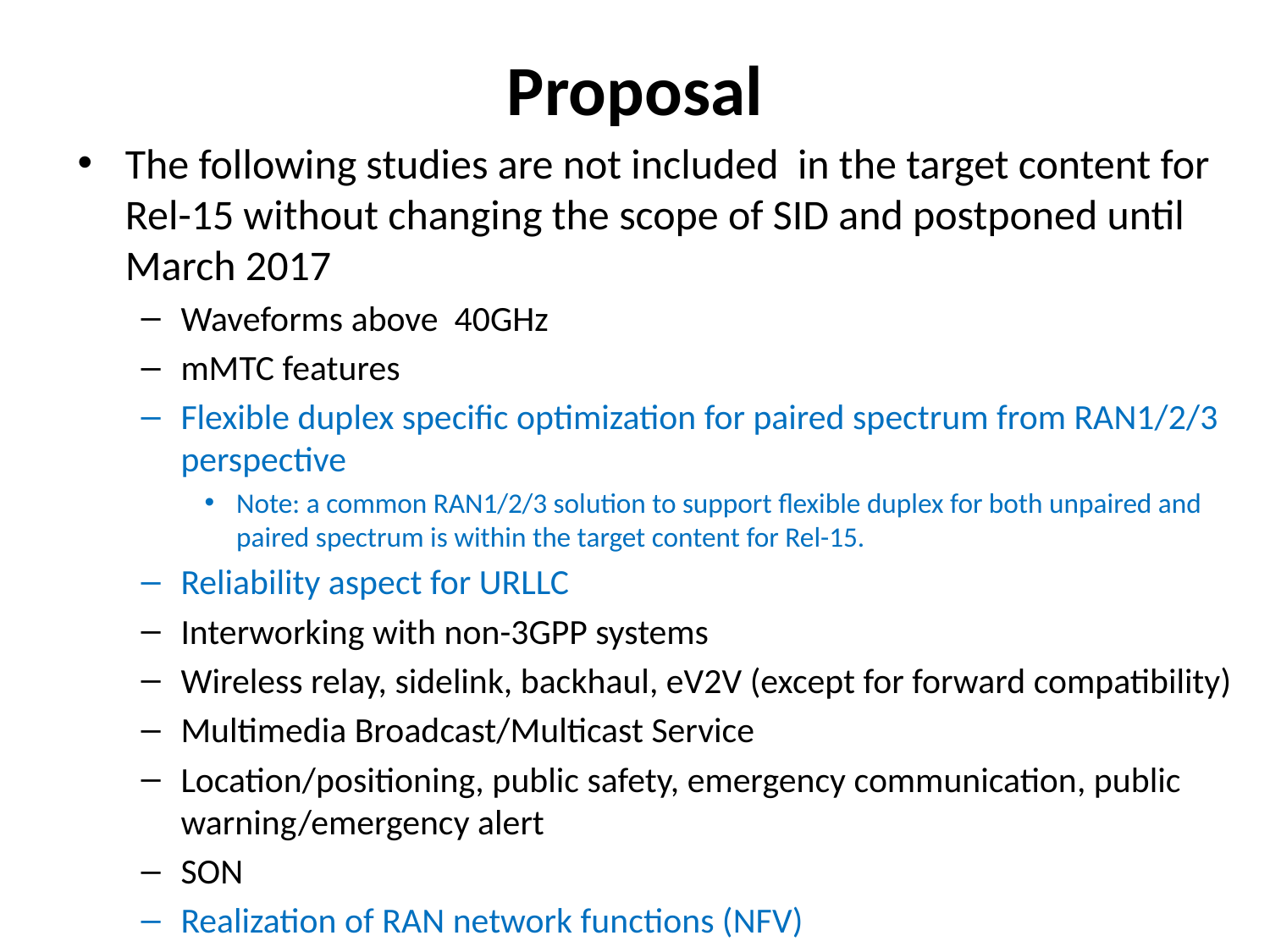

# Proposal
The following studies are not included  in the target content for Rel-15 without changing the scope of SID and postponed until March 2017
Waveforms above  40GHz
mMTC features
Flexible duplex specific optimization for paired spectrum from RAN1/2/3 perspective
Note: a common RAN1/2/3 solution to support flexible duplex for both unpaired and paired spectrum is within the target content for Rel-15.
Reliability aspect for URLLC
Interworking with non-3GPP systems
Wireless relay, sidelink, backhaul, eV2V (except for forward compatibility)
Multimedia Broadcast/Multicast Service
Location/positioning, public safety, emergency communication, public warning/emergency alert
SON
Realization of RAN network functions (NFV)